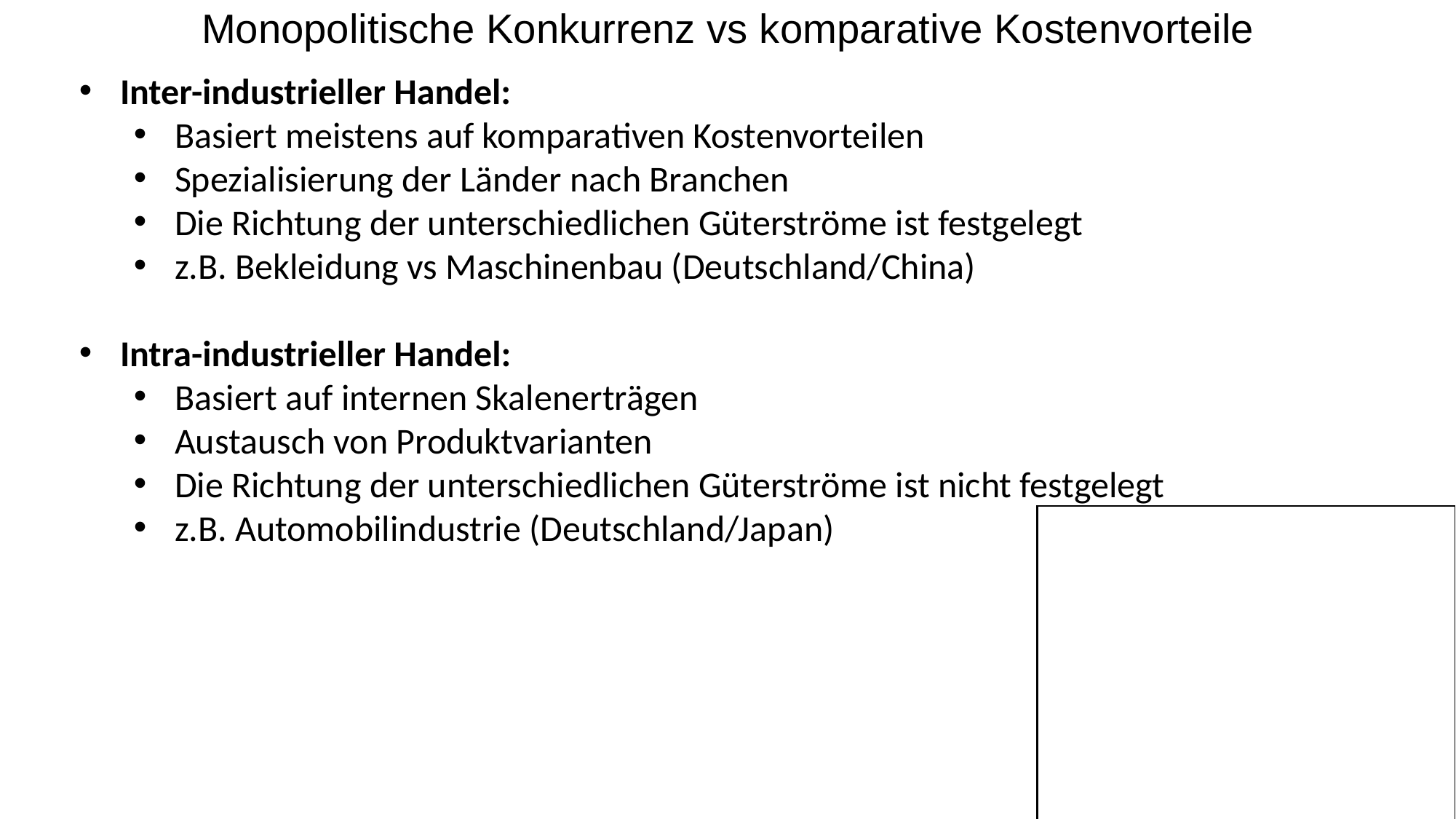

Monopolitische Konkurrenz vs komparative Kostenvorteile
Inter-industrieller Handel:
Basiert meistens auf komparativen Kostenvorteilen
Spezialisierung der Länder nach Branchen
Die Richtung der unterschiedlichen Güterströme ist festgelegt
z.B. Bekleidung vs Maschinenbau (Deutschland/China)

Intra-industrieller Handel:
Basiert auf internen Skalenerträgen
Austausch von Produktvarianten
Die Richtung der unterschiedlichen Güterströme ist nicht festgelegt
z.B. Automobilindustrie (Deutschland/Japan)